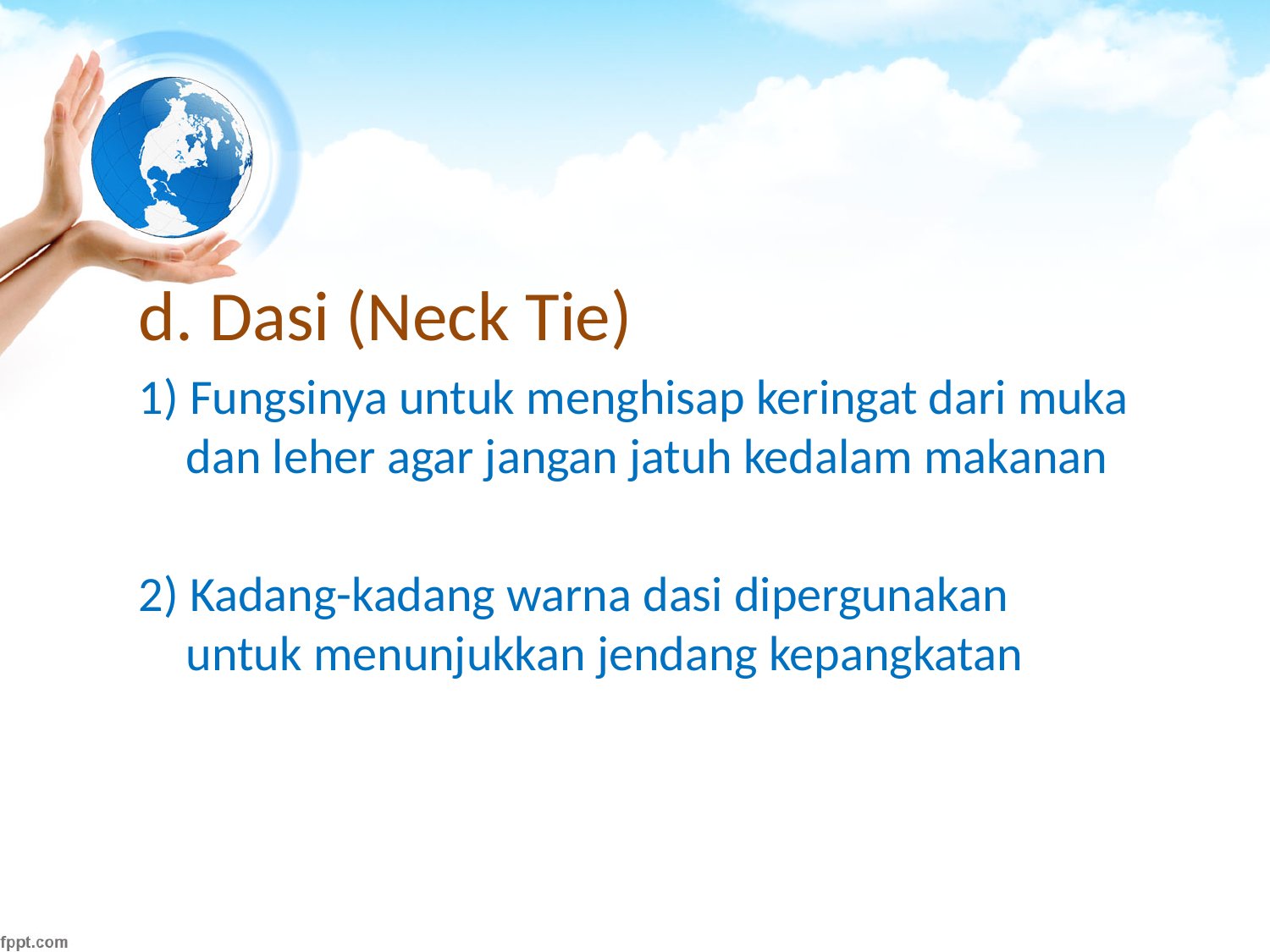

#
d. Dasi (Neck Tie)
1) Fungsinya untuk menghisap keringat dari muka dan leher agar jangan jatuh kedalam makanan

2) Kadang-kadang warna dasi dipergunakan untuk menunjukkan jendang kepangkatan